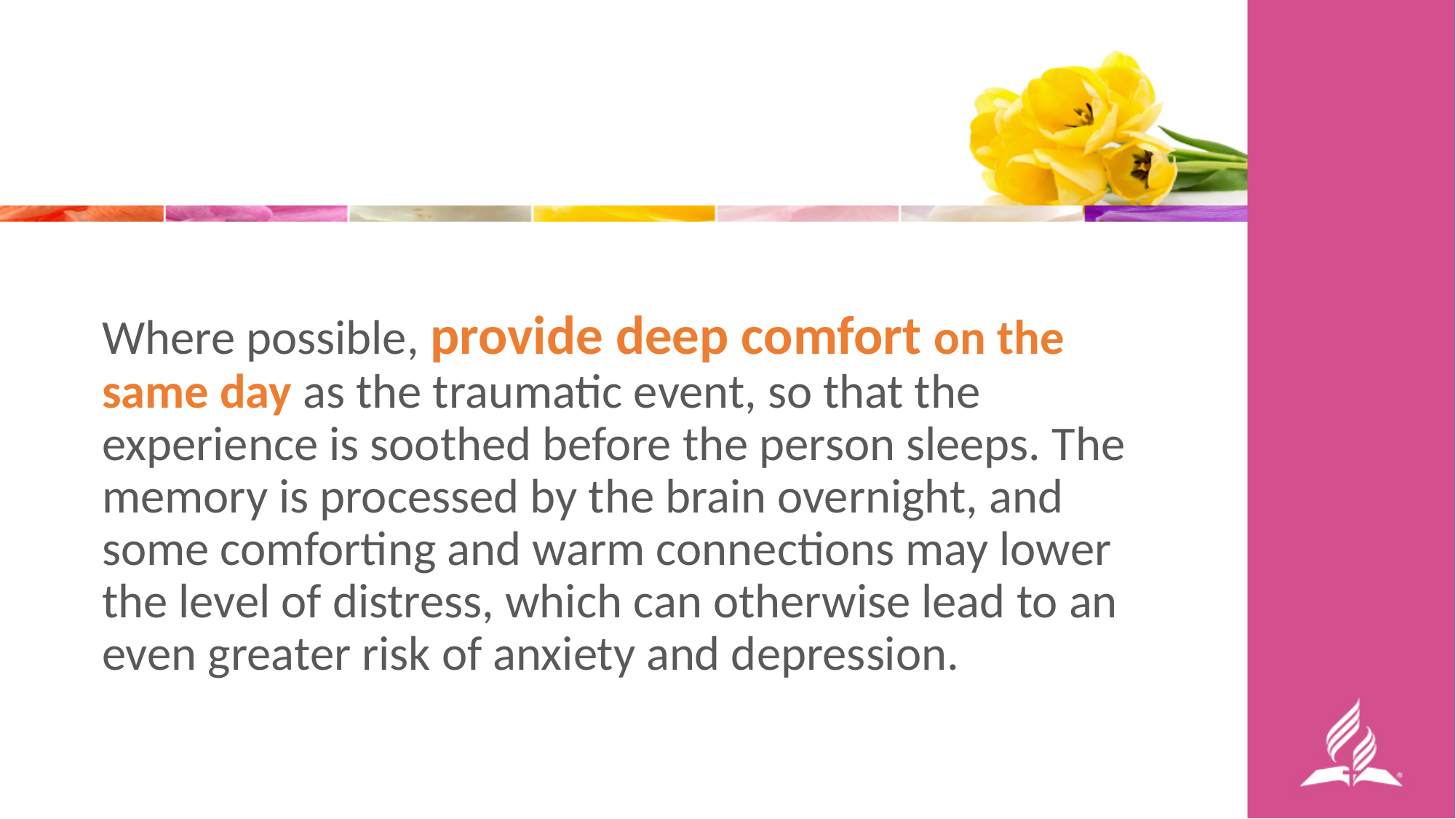

Where possible, provide deep comfort on the same day as the traumatic event, so that the experience is soothed before the person sleeps. The memory is processed by the brain overnight, and some comforting and warm connections may lower the level of distress, which can otherwise lead to an even greater risk of anxiety and depression.